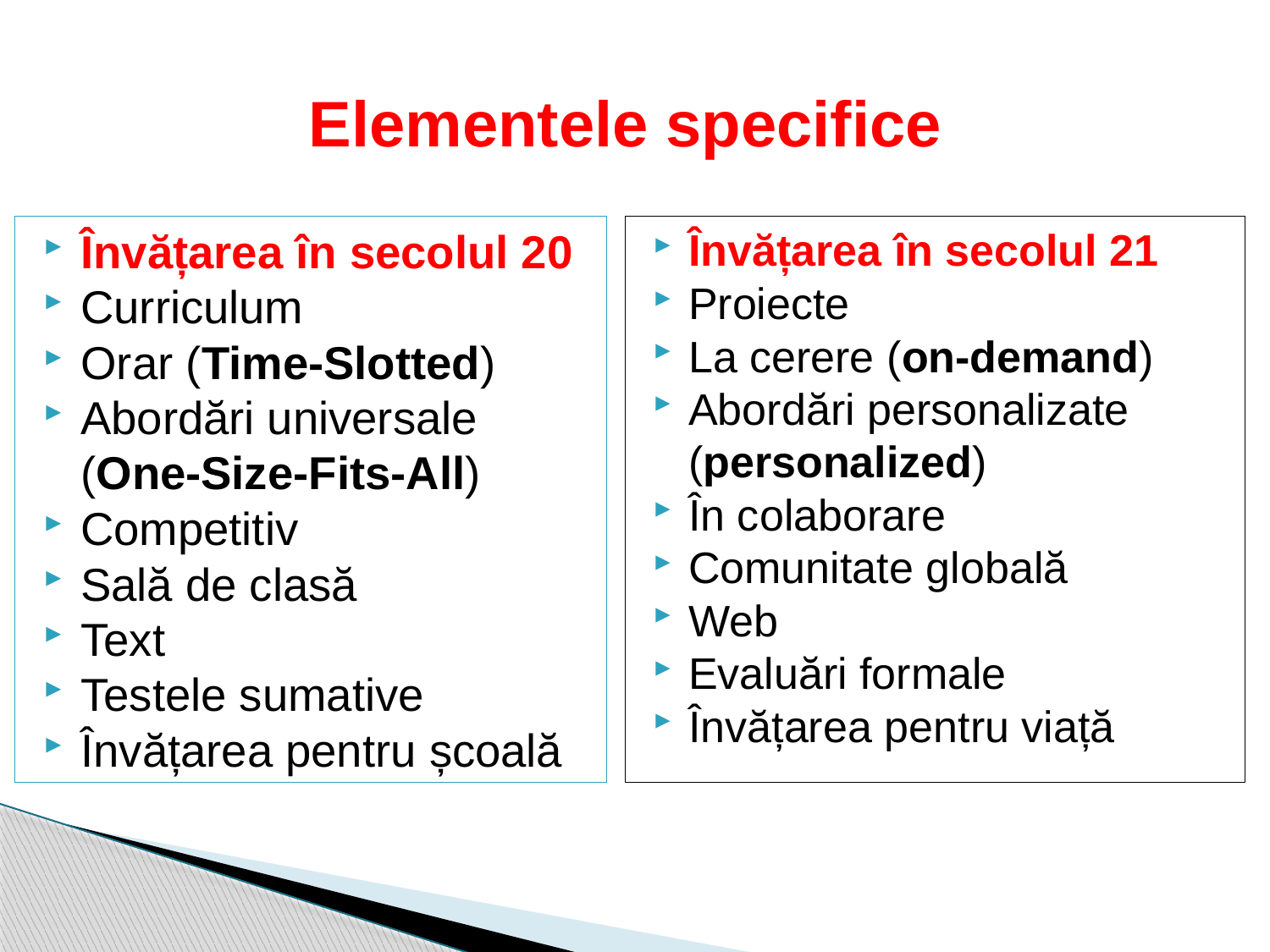

# Elementele specifice
Învățarea în secolul 20
Curriculum
Orar (Time-Slotted)
Abordări universale (One-Size-Fits-All)
Competitiv
Sală de clasă
Text
Testele sumative
Învățarea pentru școală

Învățarea în secolul 21
Proiecte
La cerere (on-demand)
Abordări personalizate (personalized)
În colaborare
Comunitate globală
Web
Evaluări formale
Învățarea pentru viață